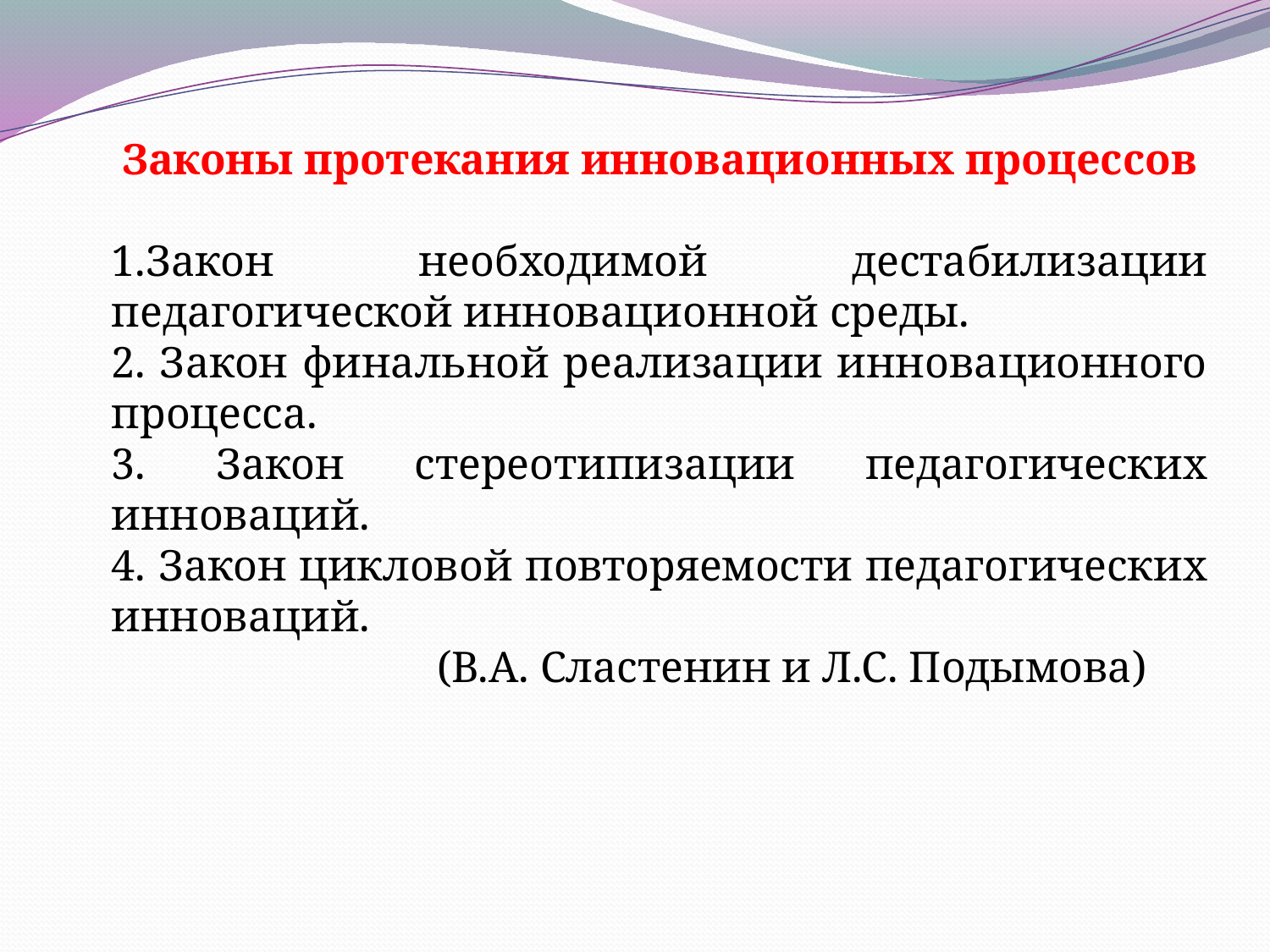

Законы протекания инновационных процессов

1.Закон необходимой дестабилизации педагогической инновационной среды.
2. Закон финальной реализации инновационного процесса.
3. Закон стереотипизации педагогических инноваций.
4. Закон цикловой повторяемости педагогических инноваций.
                        (В.А. Сластенин и Л.С. Подымова)